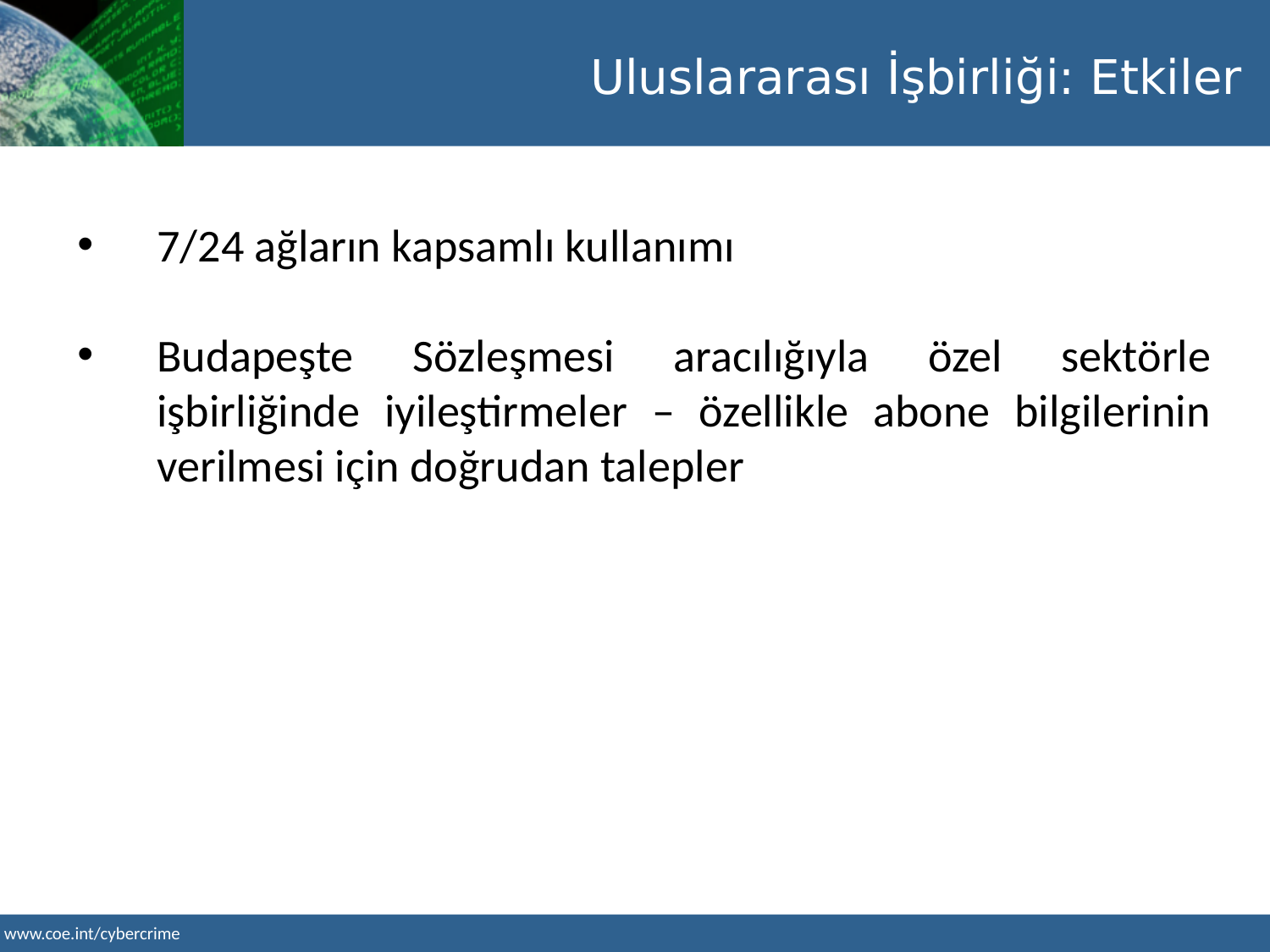

Uluslararası İşbirliği: Etkiler
7/24 ağların kapsamlı kullanımı

Budapeşte Sözleşmesi aracılığıyla özel sektörle işbirliğinde iyileştirmeler – özellikle abone bilgilerinin verilmesi için doğrudan talepler